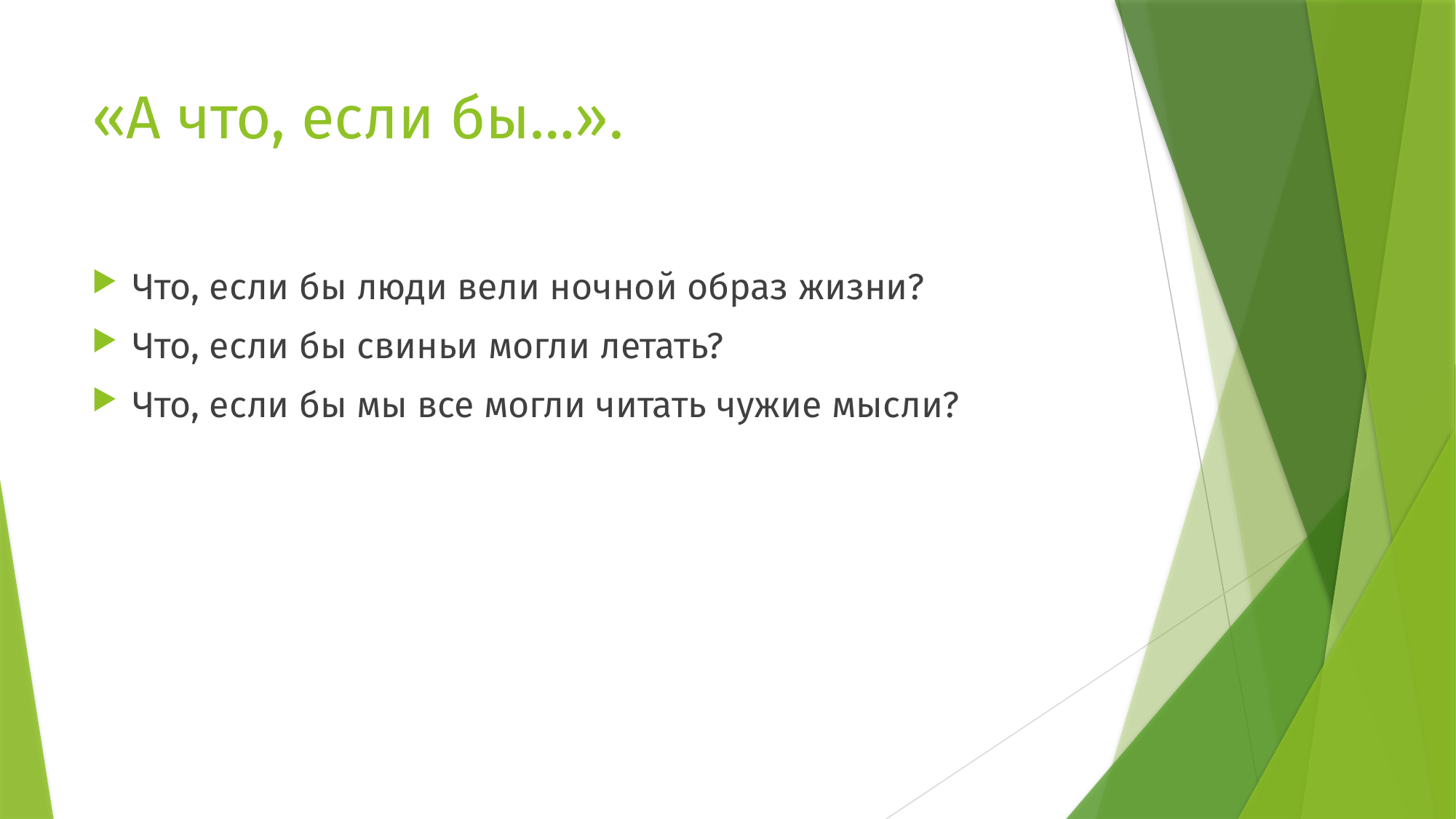

# «А что, если бы…».
Что, если бы люди вели ночной образ жизни?
Что, если бы свиньи могли летать?
Что, если бы мы все могли читать чужие мысли?